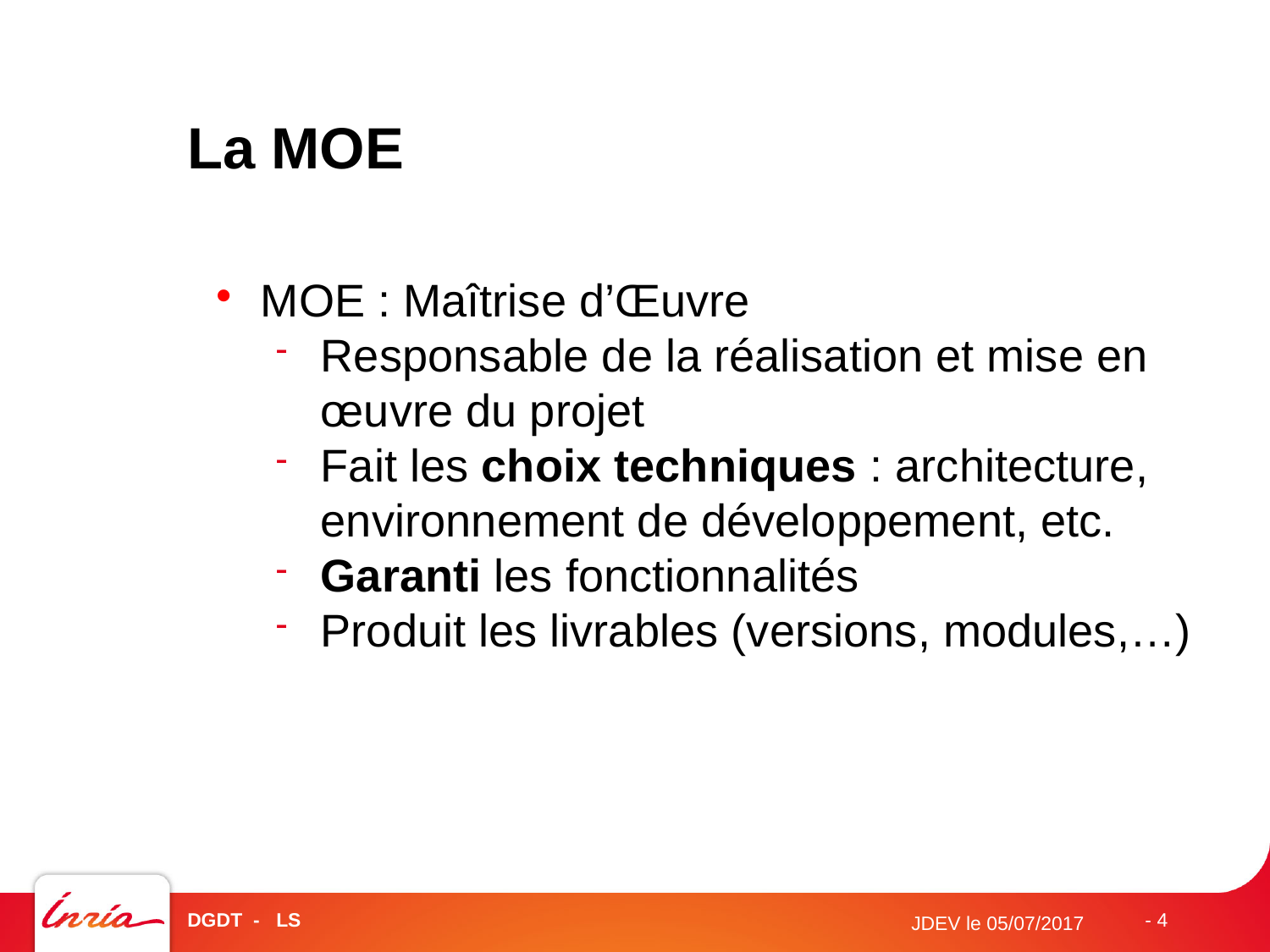

La MOE
MOE : Maîtrise d’Œuvre
Responsable de la réalisation et mise en œuvre du projet
Fait les choix techniques : architecture, environnement de développement, etc.
Garanti les fonctionnalités
Produit les livrables (versions, modules,…)

DGDT  -   LS
- 4
JDEV le 05/07/2017